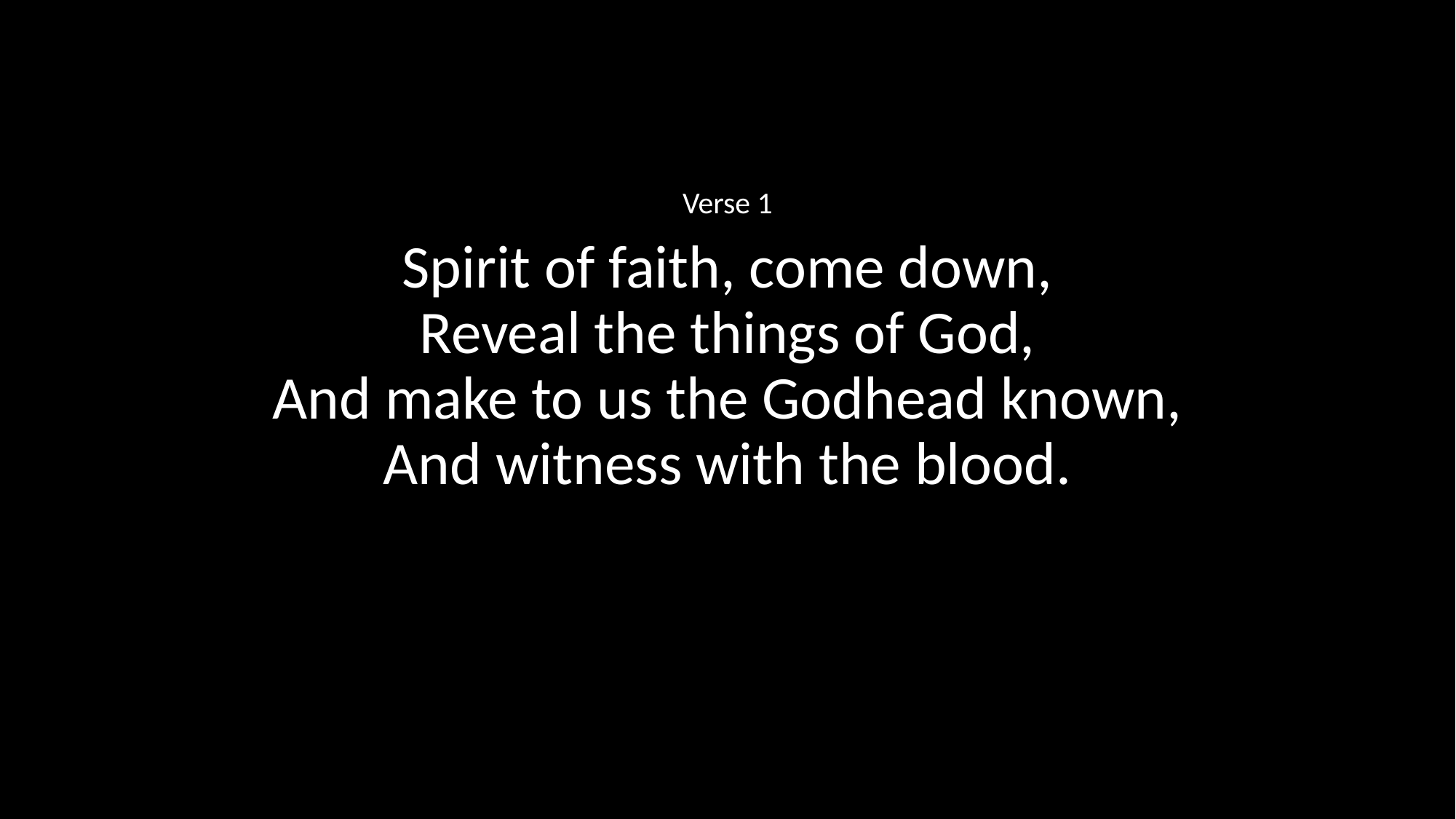

Verse 1
Spirit of faith, come down,
Reveal the things of God,
And make to us the Godhead known,
And witness with the blood.